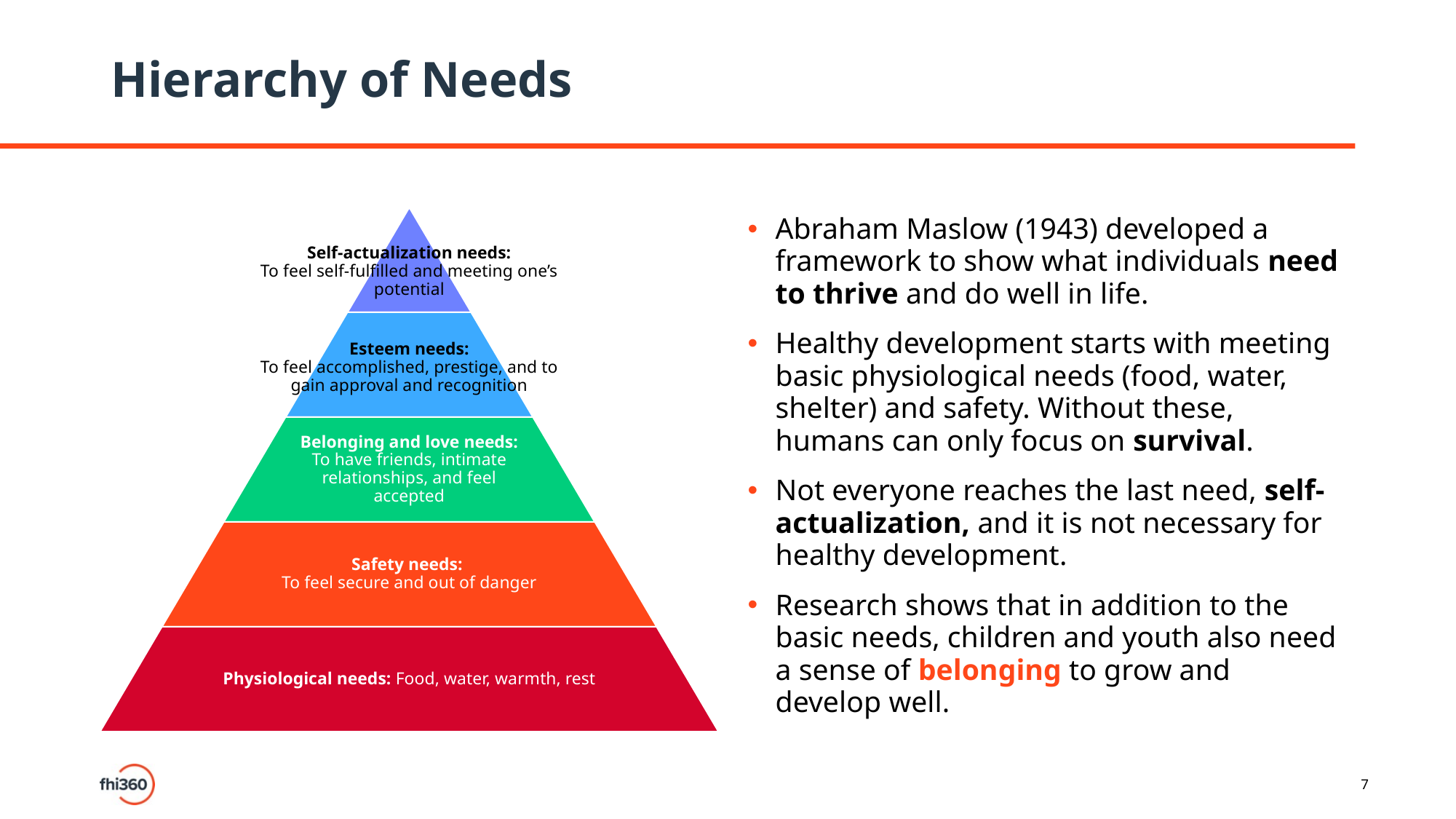

# Hierarchy of Needs

Belonging and love needs:
To have friends, intimate relationships, and feel accepted
Safety needs:
To feel secure and out of danger
Physiological needs: Food, water, warmth, rest
Abraham Maslow (1943) developed a framework to show what individuals need to thrive and do well in life.
Healthy development starts with meeting basic physiological needs (food, water, shelter) and safety. Without these, humans can only focus on survival.
Not everyone reaches the last need, self-actualization, and it is not necessary for healthy development.
Research shows that in addition to the basic needs, children and youth also need a sense of belonging to grow and develop well.
Self-actualization needs:
To feel self-fulfilled and meeting one’s potential
Esteem needs:
To feel accomplished, prestige, and to gain approval and recognition